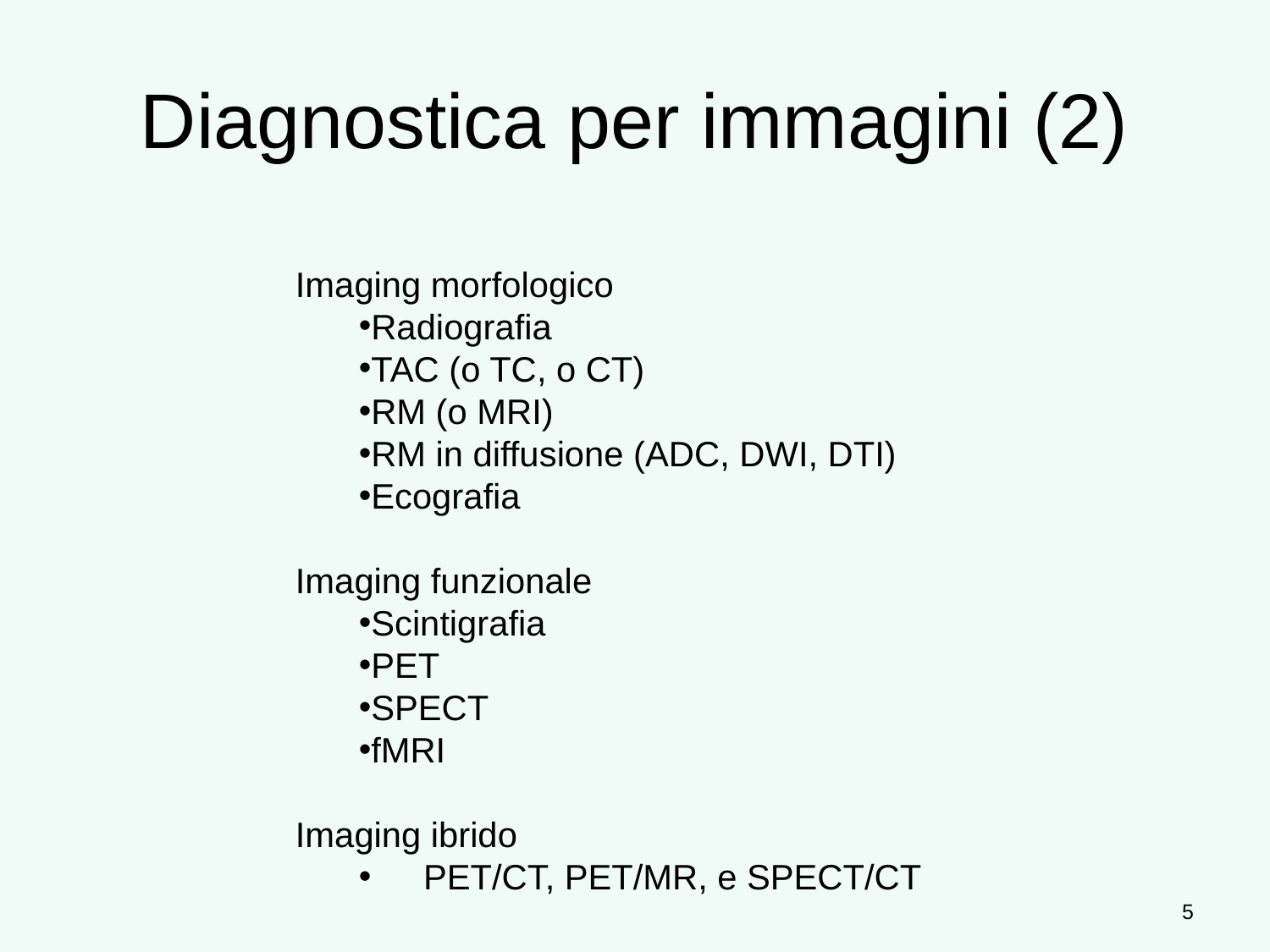

# Diagnostica per immagini (2)
Imaging morfologico
Radiografia
TAC (o TC, o CT)
RM (o MRI)
RM in diffusione (ADC, DWI, DTI)
Ecografia

Imaging funzionale
Scintigrafia
PET
SPECT
fMRI

Imaging ibrido
	PET/CT, PET/MR, e SPECT/CT
5